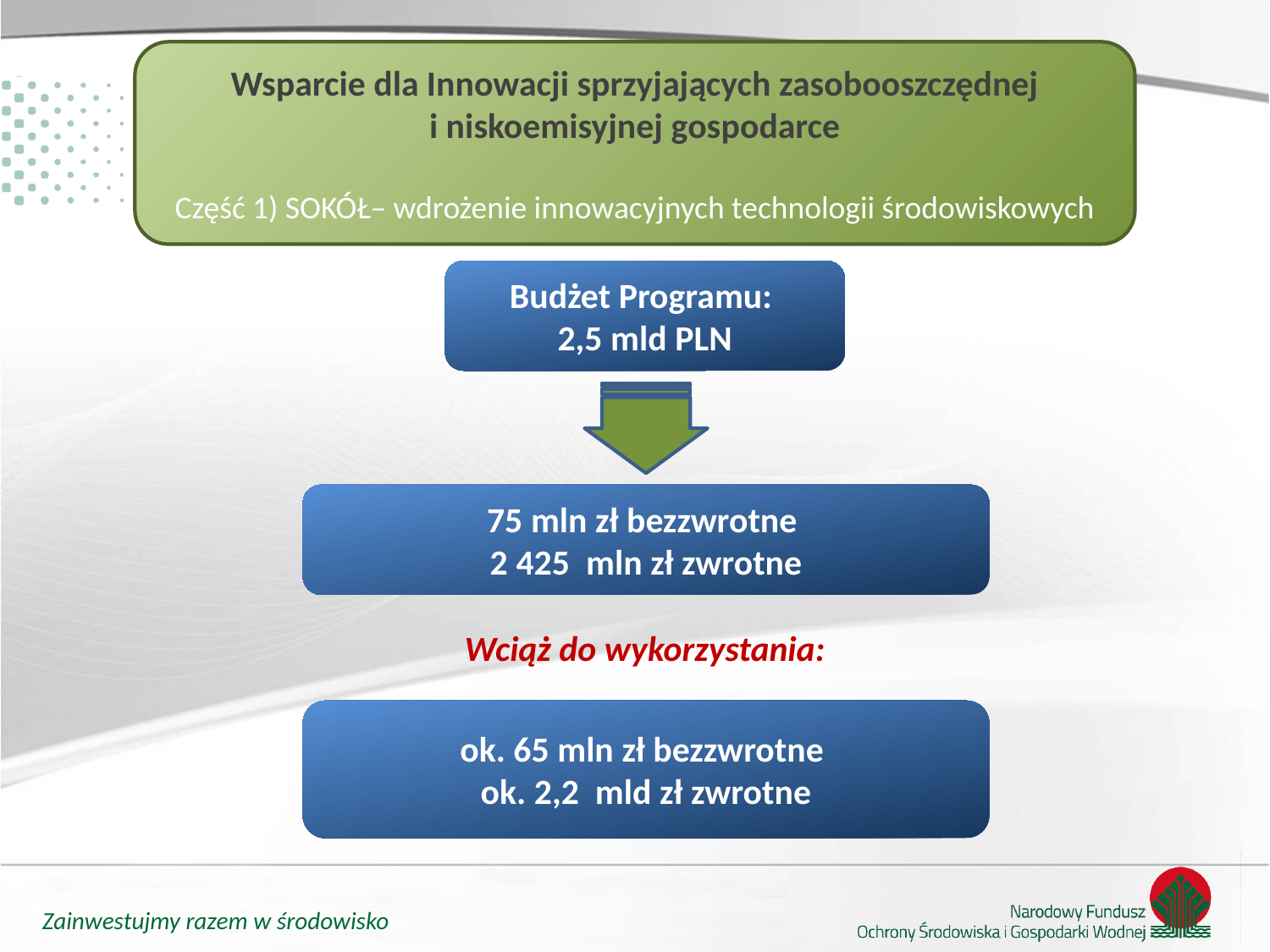

Wsparcie dla Innowacji sprzyjających zasobooszczędnej i niskoemisyjnej gospodarce

Część 1) SOKÓŁ– wdrożenie innowacyjnych technologii środowiskowych

Budżet Programu:
2,5 mld PLN

75 mln zł bezzwrotne
2 425  mln zł zwrotne
Wciąż do wykorzystania:
ok. 65 mln zł bezzwrotne
ok. 2,2  mld zł zwrotne